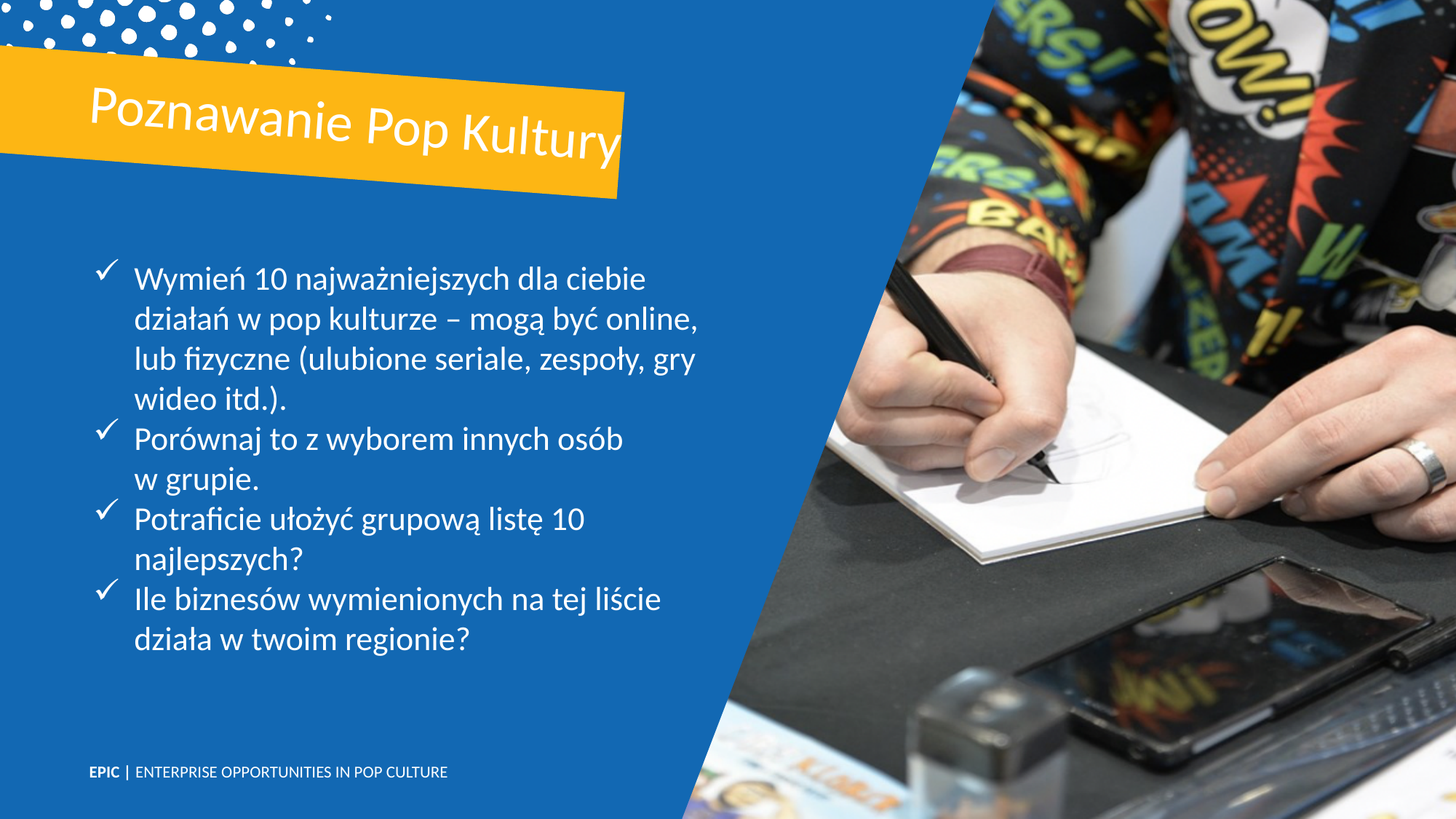

Poznawanie Pop Kultury
Wymień 10 najważniejszych dla ciebie działań w pop kulturze – mogą być online, lub fizyczne (ulubione seriale, zespoły, gry wideo itd.).
Porównaj to z wyborem innych osób
w grupie.
Potraficie ułożyć grupową listę 10 najlepszych?
Ile biznesów wymienionych na tej liście
działa w twoim regionie?